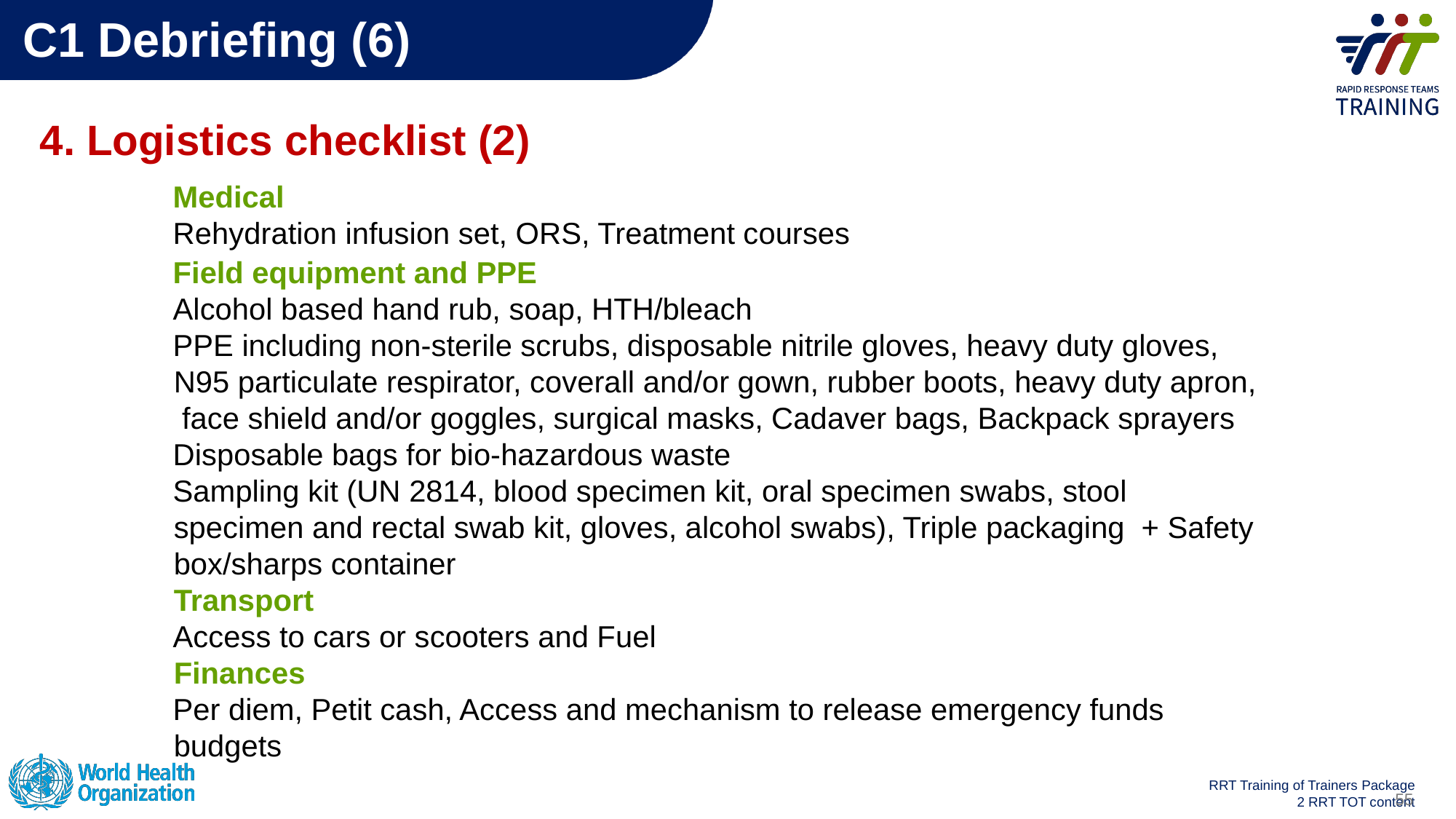

C1 Debriefing (6)
4. Logistics checklist (2)
Medical
Rehydration infusion set, ORS, Treatment courses
Field equipment and PPE
Alcohol based hand rub, soap, HTH/bleach
PPE including non-sterile scrubs, disposable nitrile gloves, heavy duty gloves, N95 particulate respirator, coverall and/or gown, rubber boots, heavy duty apron,  face shield and/or goggles, surgical masks, Cadaver bags, Backpack sprayers
Disposable bags for bio-hazardous waste
Sampling kit (UN 2814, blood specimen kit, oral specimen swabs, stool specimen and rectal swab kit, gloves, alcohol swabs), Triple packaging  + Safety box/sharps container
Transport
Access to cars or scooters and Fuel
Finances
Per diem, Petit cash, Access and mechanism to release emergency funds budgets